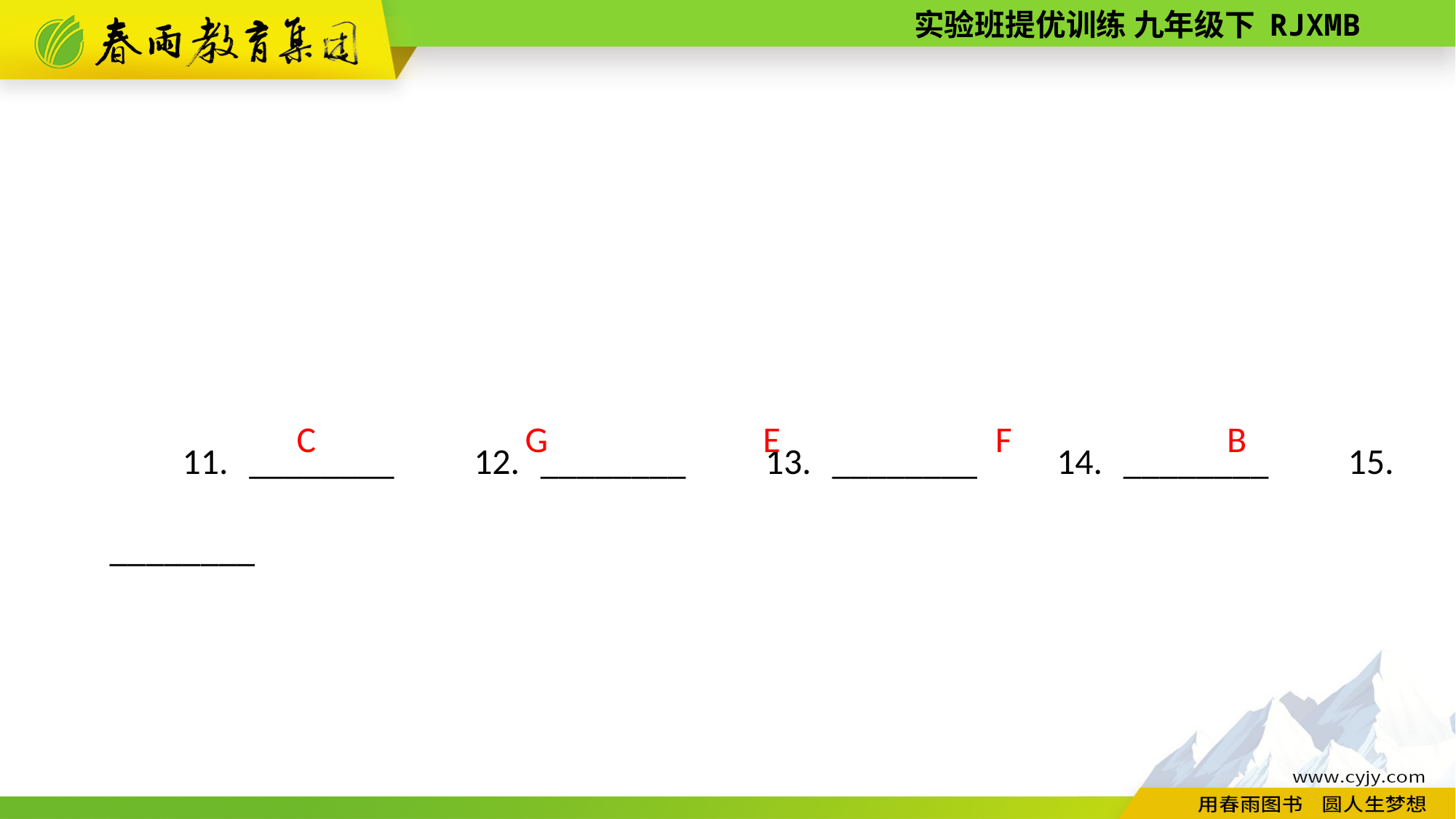

11. ________　12. ________　13. ________　14. ________　15. ________
B
C
G
E
F